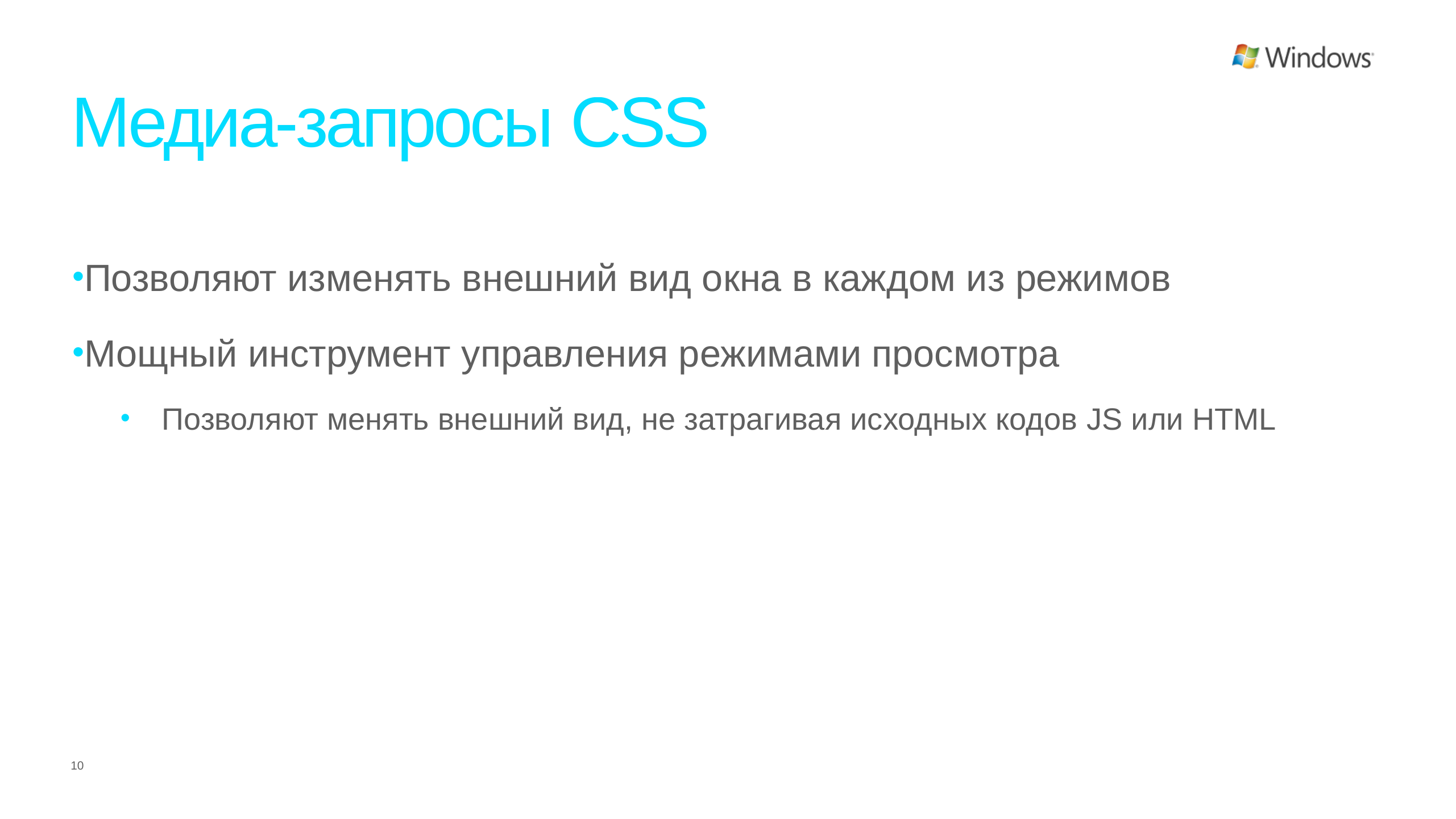

# Медиа-запросы CSS
Позволяют изменять внешний вид окна в каждом из режимов
Мощный инструмент управления режимами просмотра
Позволяют менять внешний вид, не затрагивая исходных кодов JS или HTML